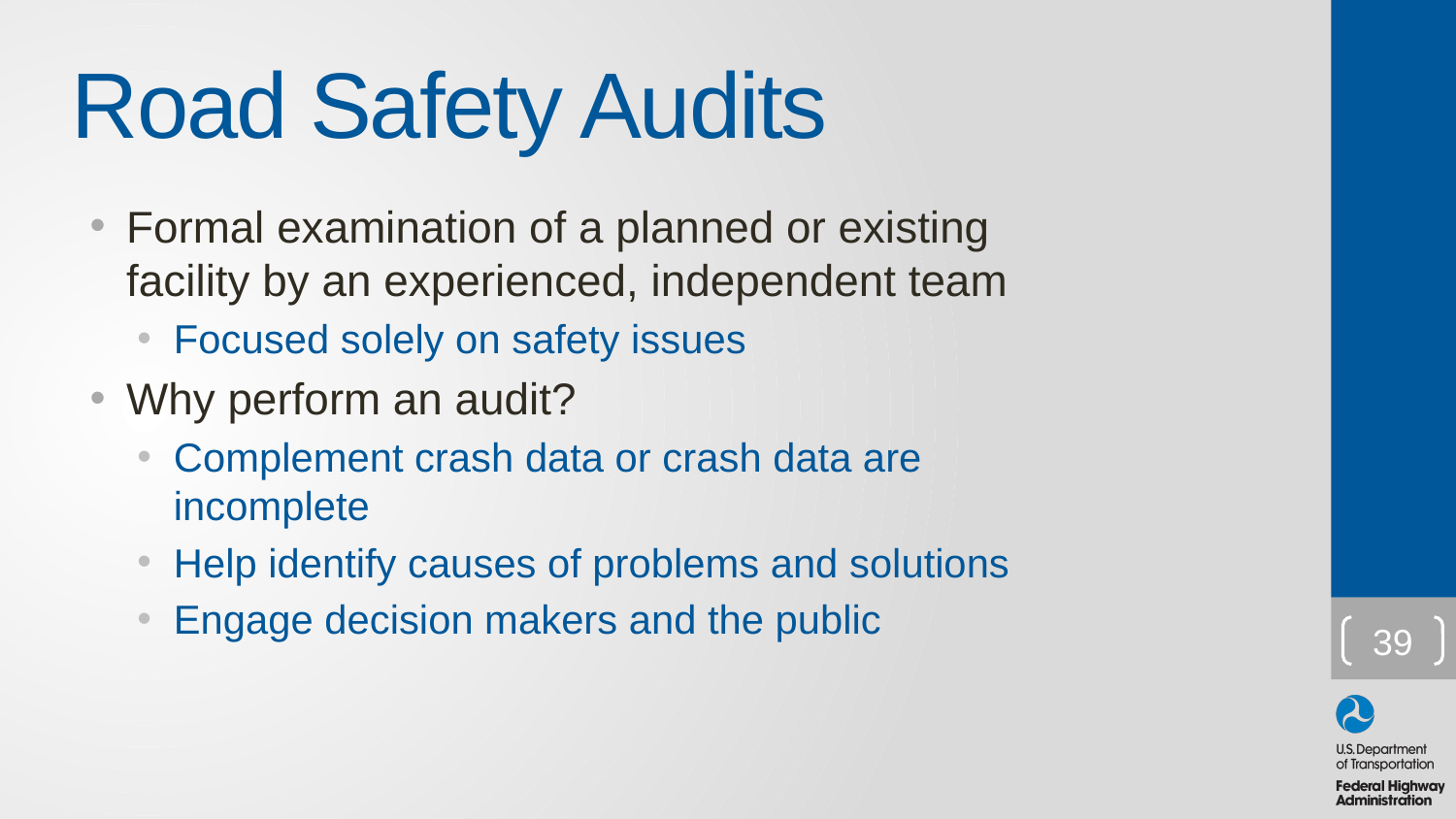

# Road Safety Audits
Formal examination of a planned or existing facility by an experienced, independent team
Focused solely on safety issues
Why perform an audit?
Complement crash data or crash data are incomplete
Help identify causes of problems and solutions
Engage decision makers and the public

39